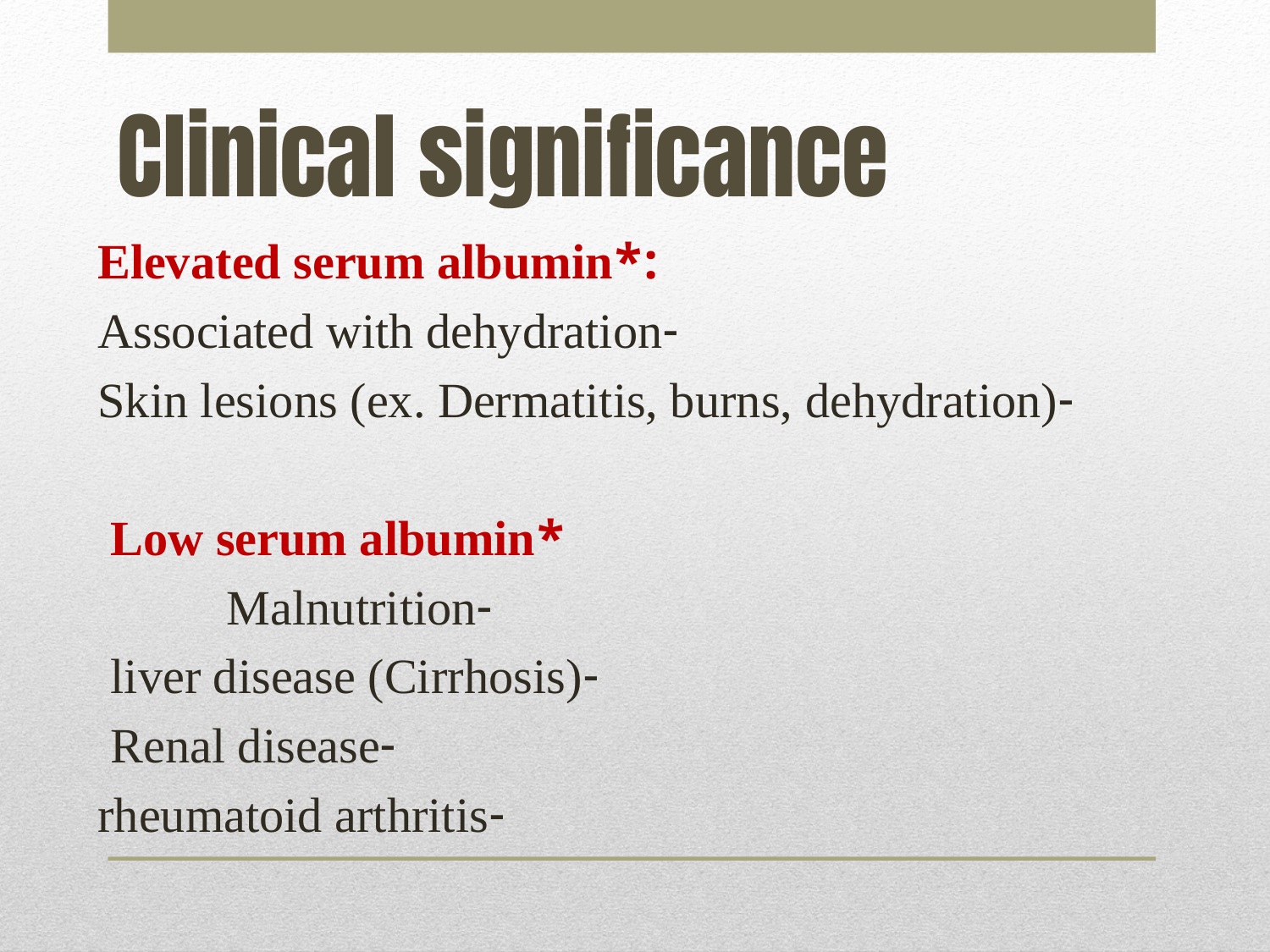

# Clinical significance

:*Elevated serum albumin
 -Associated with dehydration
-Skin lesions (ex. Dermatitis, burns, dehydration)

*Low serum albumin
-Malnutrition
-liver disease (Cirrhosis)
-Renal disease
-rheumatoid arthritis